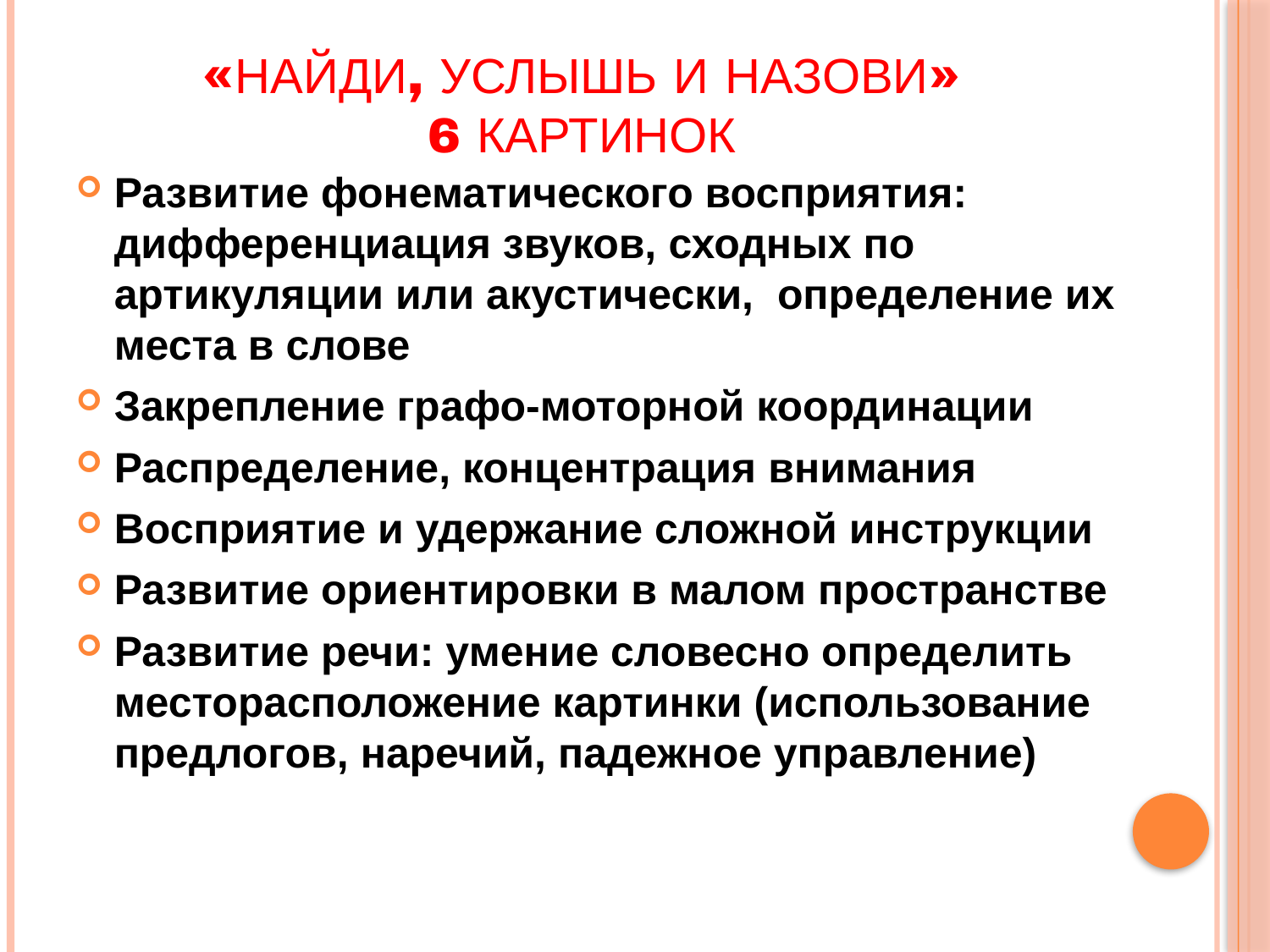

# «Найди, услышь и назови» 6 картинок
Развитие фонематического восприятия: дифференциация звуков, сходных по артикуляции или акустически,  определение их места в слове
Закрепление графо-моторной координации
Распределение, концентрация внимания
Восприятие и удержание сложной инструкции
Развитие ориентировки в малом пространстве
Развитие речи: умение словесно определить месторасположение картинки (использование предлогов, наречий, падежное управление)